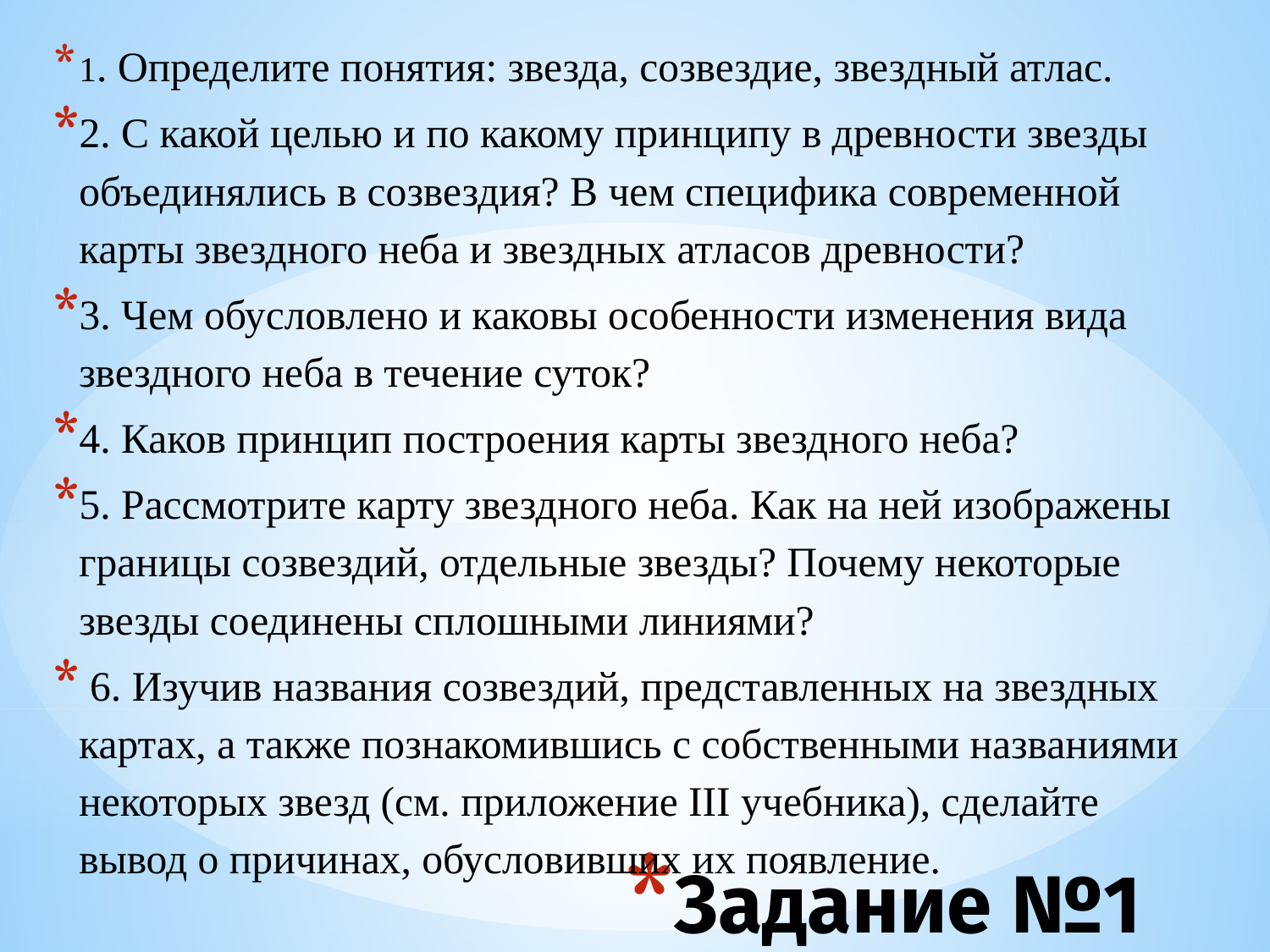

1. Определите понятия: звезда, созвездие, звездный атлас.
2. С какой целью и по какому принципу в древности звезды объединялись в созвездия? В чем специфика современной карты звездного неба и звездных атласов древности?
3. Чем обусловлено и каковы особенности изменения вида звездного неба в течение суток?
4. Каков принцип построения карты звездного неба?
5. Рассмотрите карту звездного неба. Как на ней изображены границы созвездий, отдельные звезды? Почему некоторые звезды соединены сплошными линиями?
 6. Изучив названия созвездий, представленных на звездных картах, а также познакомившись с собственными названиями некоторых звезд (см. приложение III учебника), сделайте вывод о причинах, обусловивших их появление.

# Задание №1